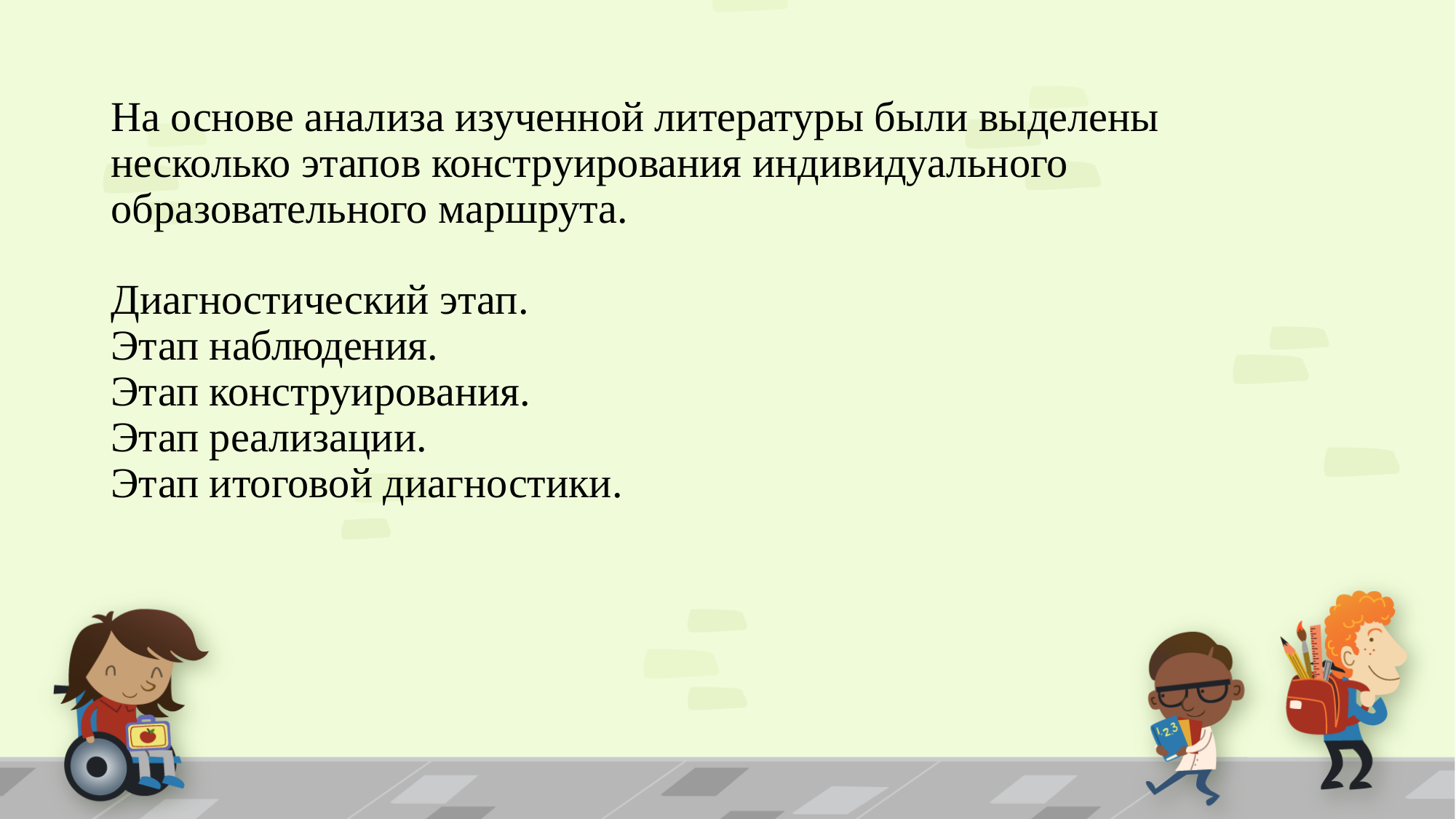

# На основе анализа изученной литературы были выделены несколько этапов конструирования индивидуального образовательного маршрута. Диагностический этап. Этап наблюдения. Этап конструирования. Этап реализации. Этап итоговой диагностики.